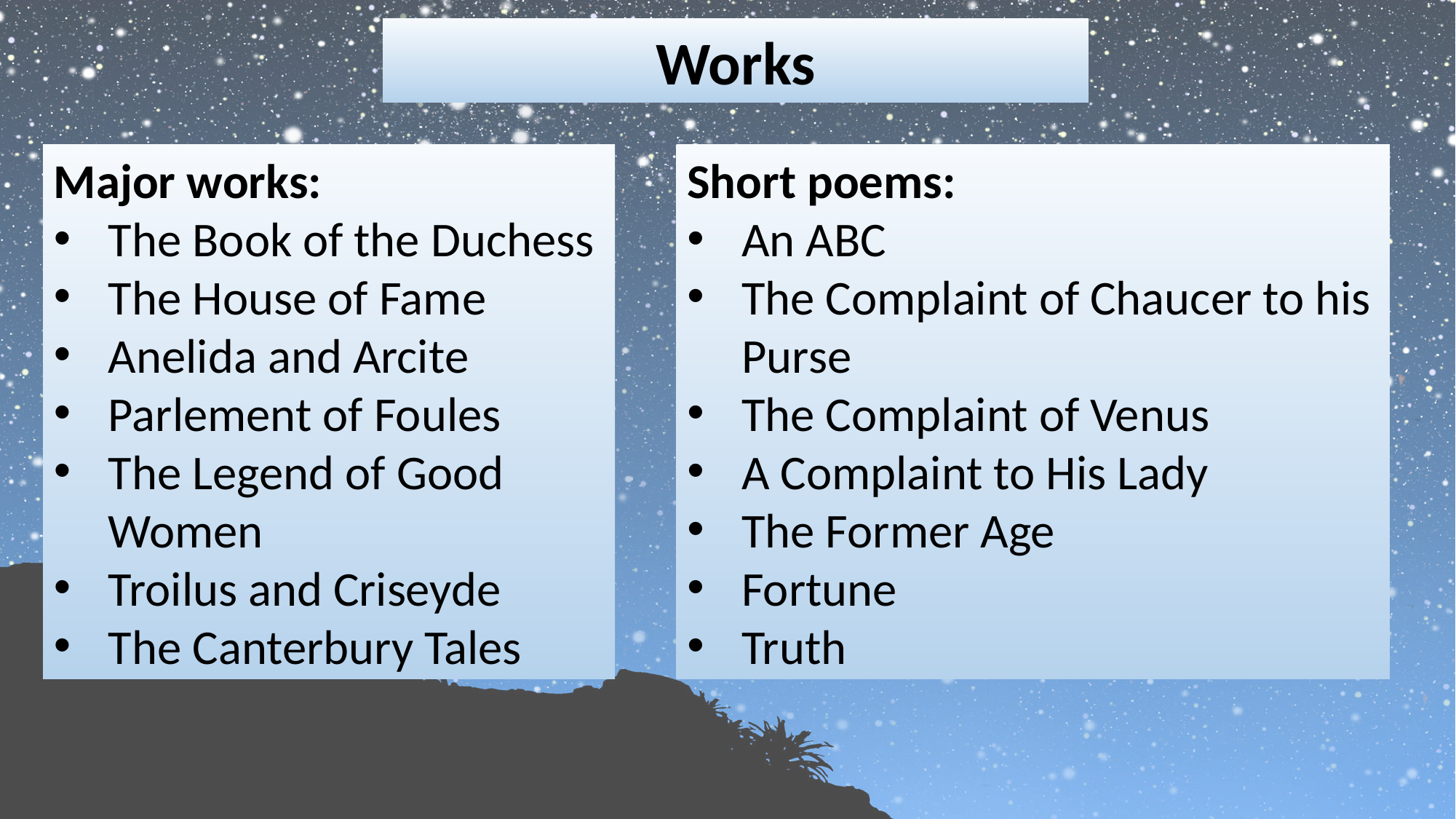

Works
Major works:
The Book of the Duchess
The House of Fame
Anelida and Arcite
Parlement of Foules
The Legend of Good Women
Troilus and Criseyde
The Canterbury Tales
Short poems:
An ABC
The Complaint of Chaucer to his Purse
The Complaint of Venus
A Complaint to His Lady
The Former Age
Fortune
Truth